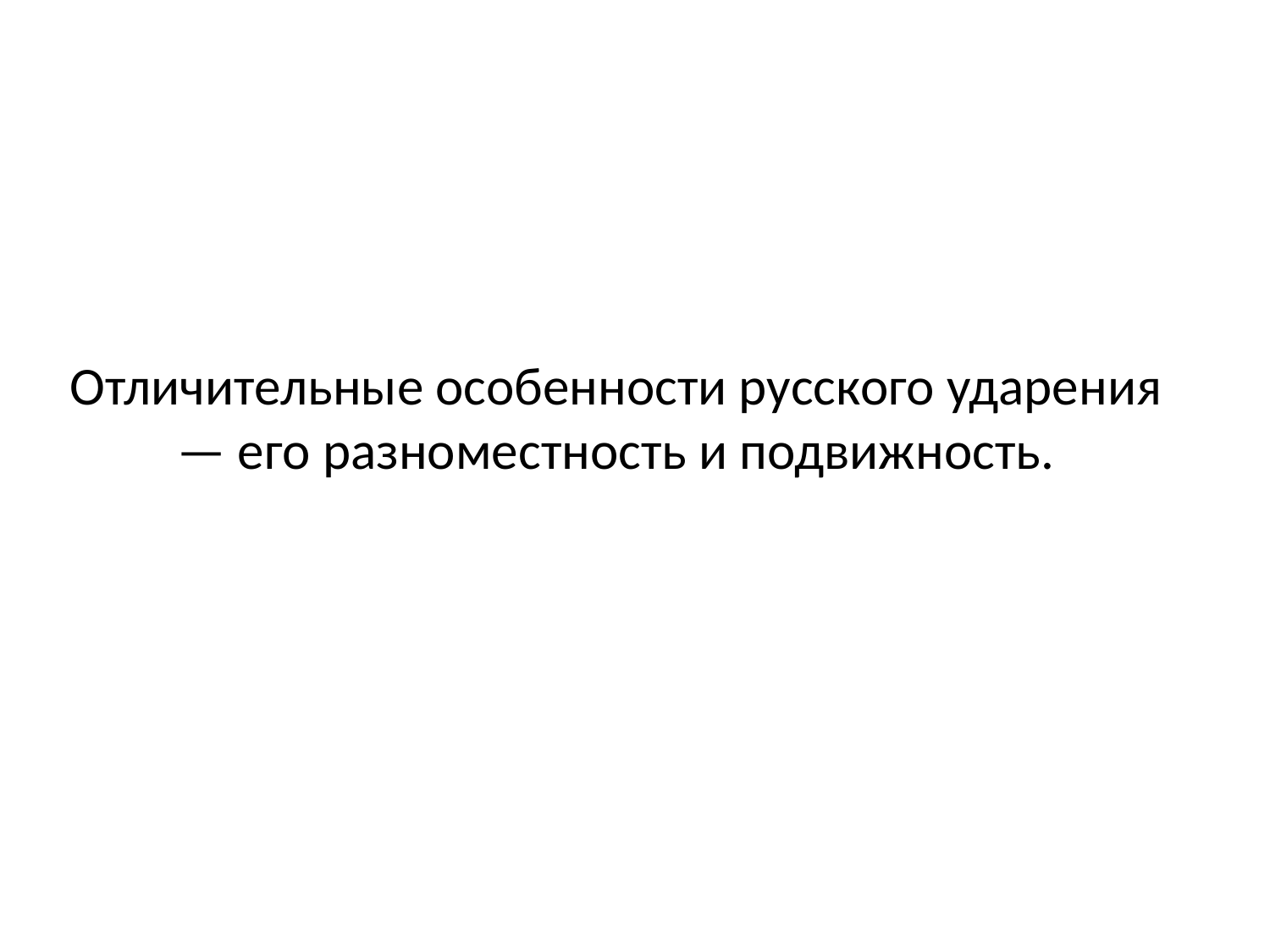

# Отличительные особенности русского ударения — его разноместность и подвижность.